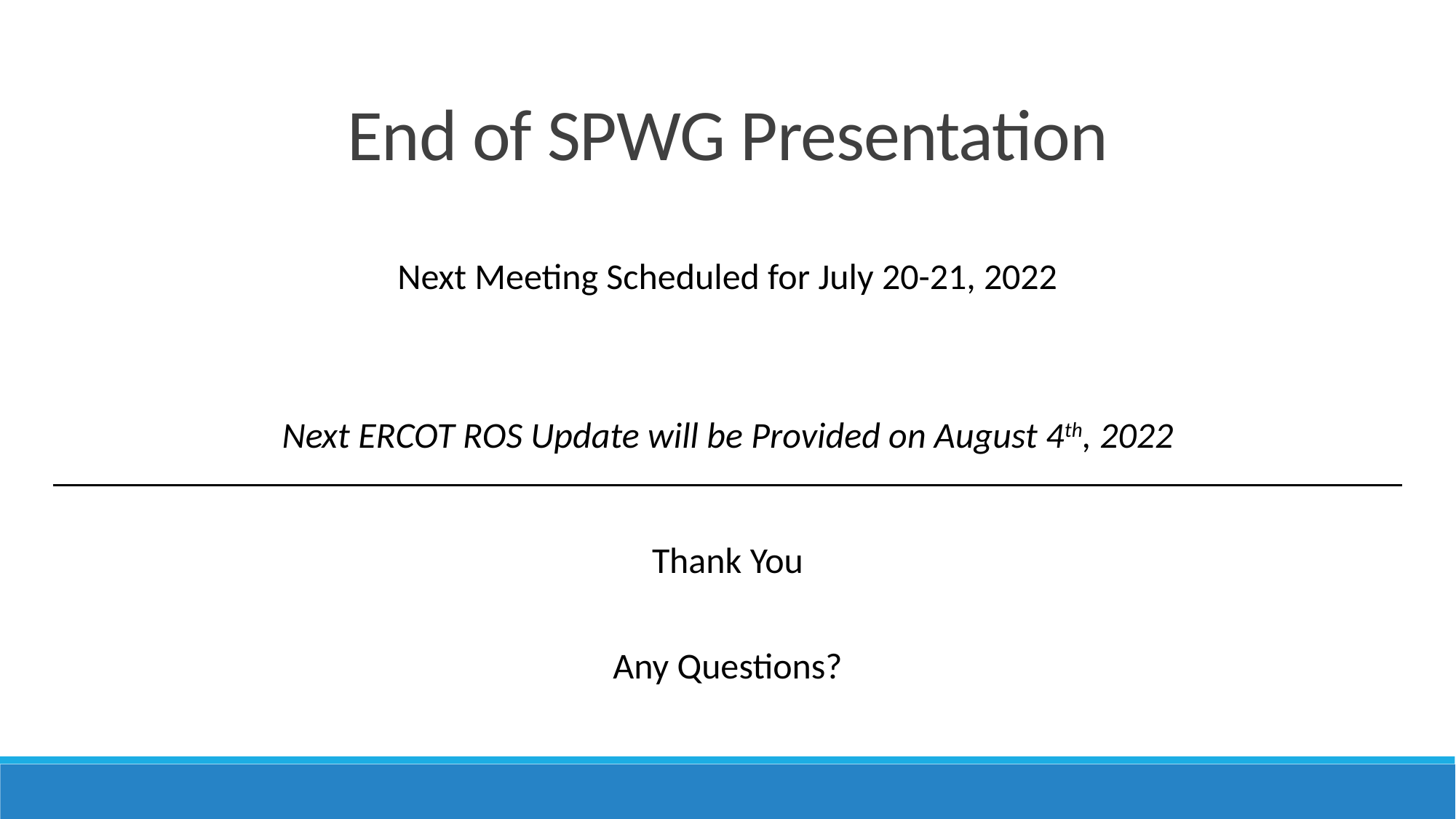

End of SPWG Presentation
Next Meeting Scheduled for July 20-21, 2022

Next ERCOT ROS Update will be Provided on August 4th, 2022
Thank You

Any Questions?